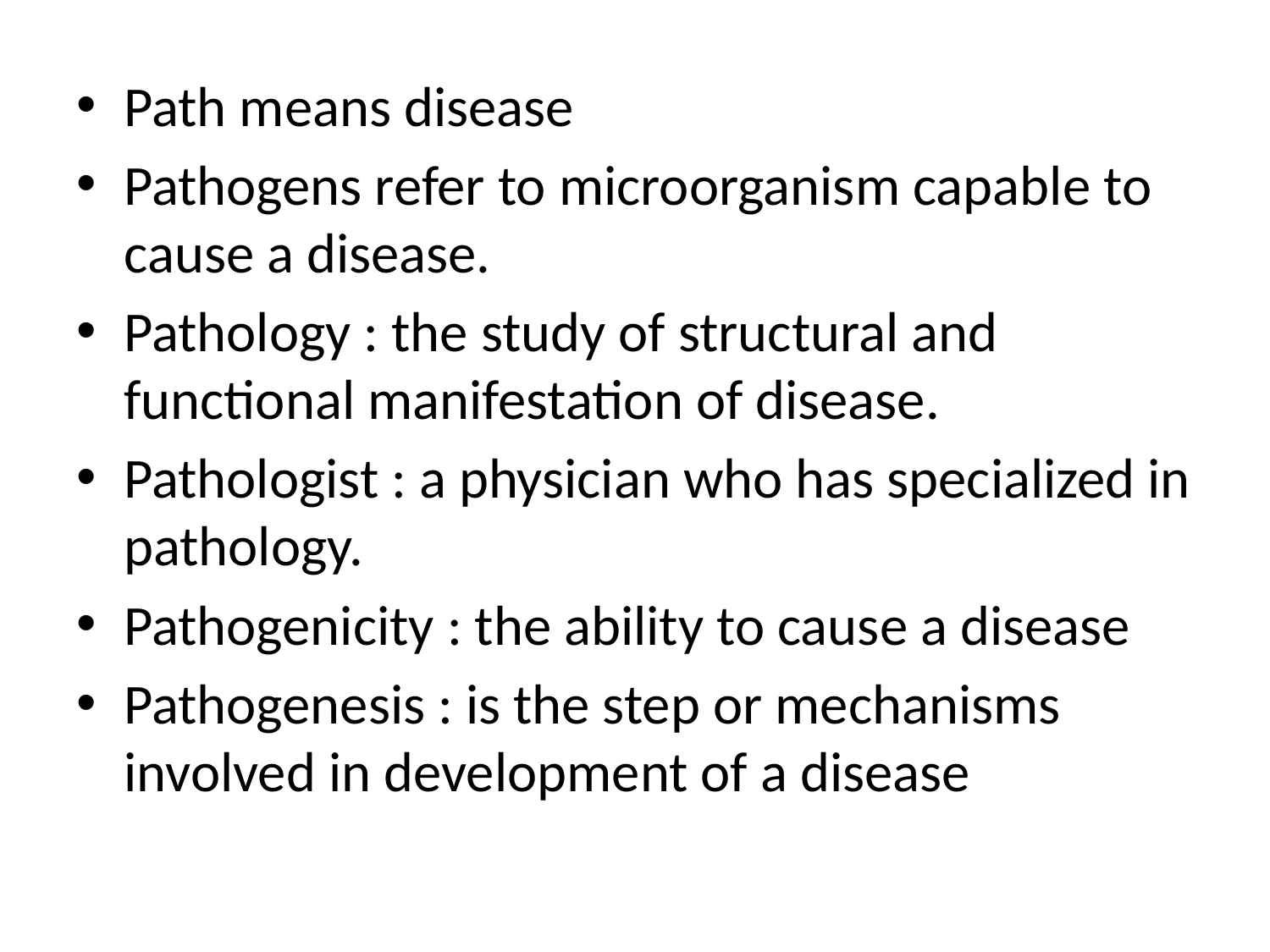

Path means disease
Pathogens refer to microorganism capable to cause a disease.
Pathology : the study of structural and functional manifestation of disease.
Pathologist : a physician who has specialized in pathology.
Pathogenicity : the ability to cause a disease
Pathogenesis : is the step or mechanisms involved in development of a disease